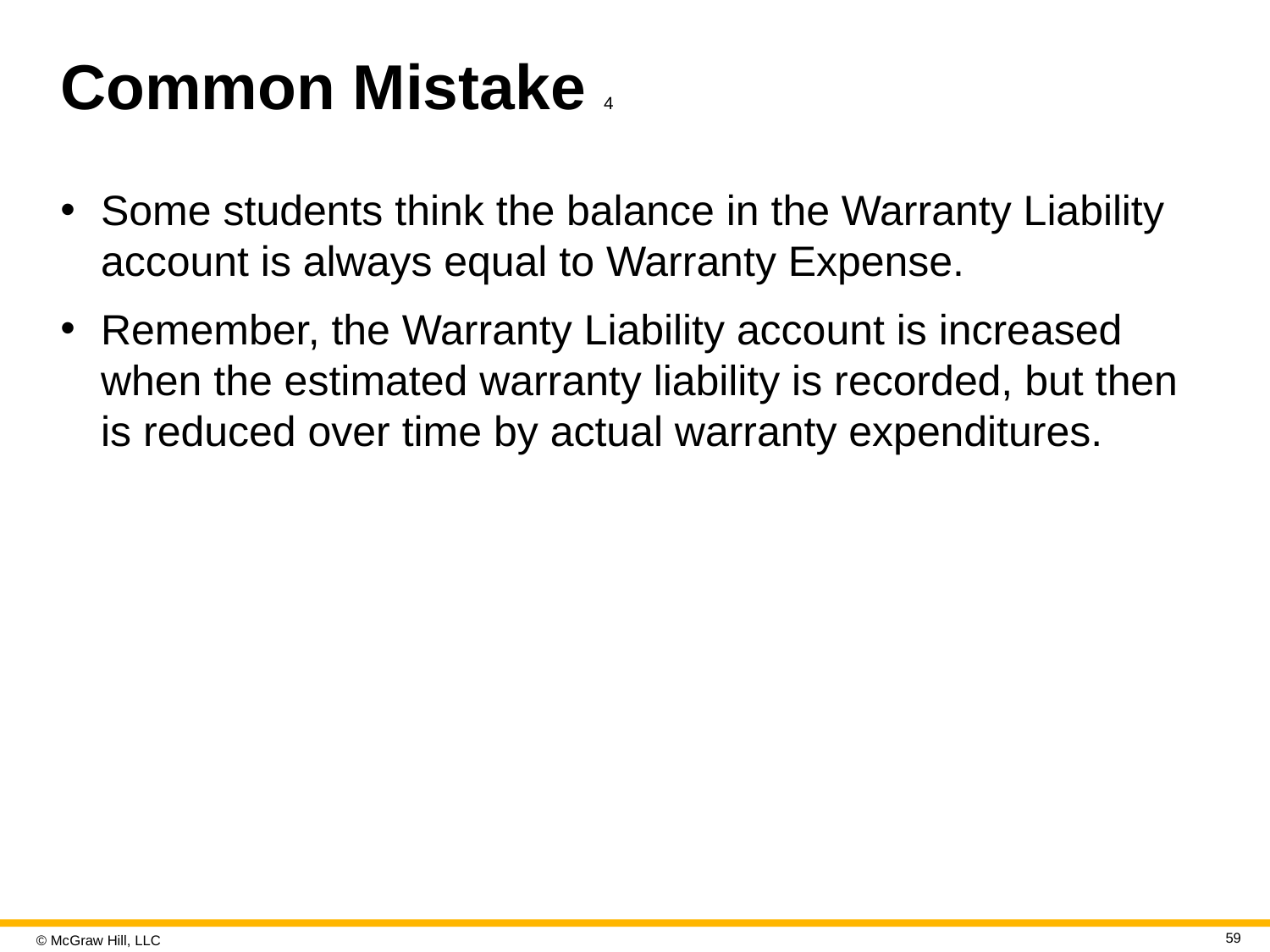

# Common Mistake 4
Some students think the balance in the Warranty Liability account is always equal to Warranty Expense.
Remember, the Warranty Liability account is increased when the estimated warranty liability is recorded, but then is reduced over time by actual warranty expenditures.
59